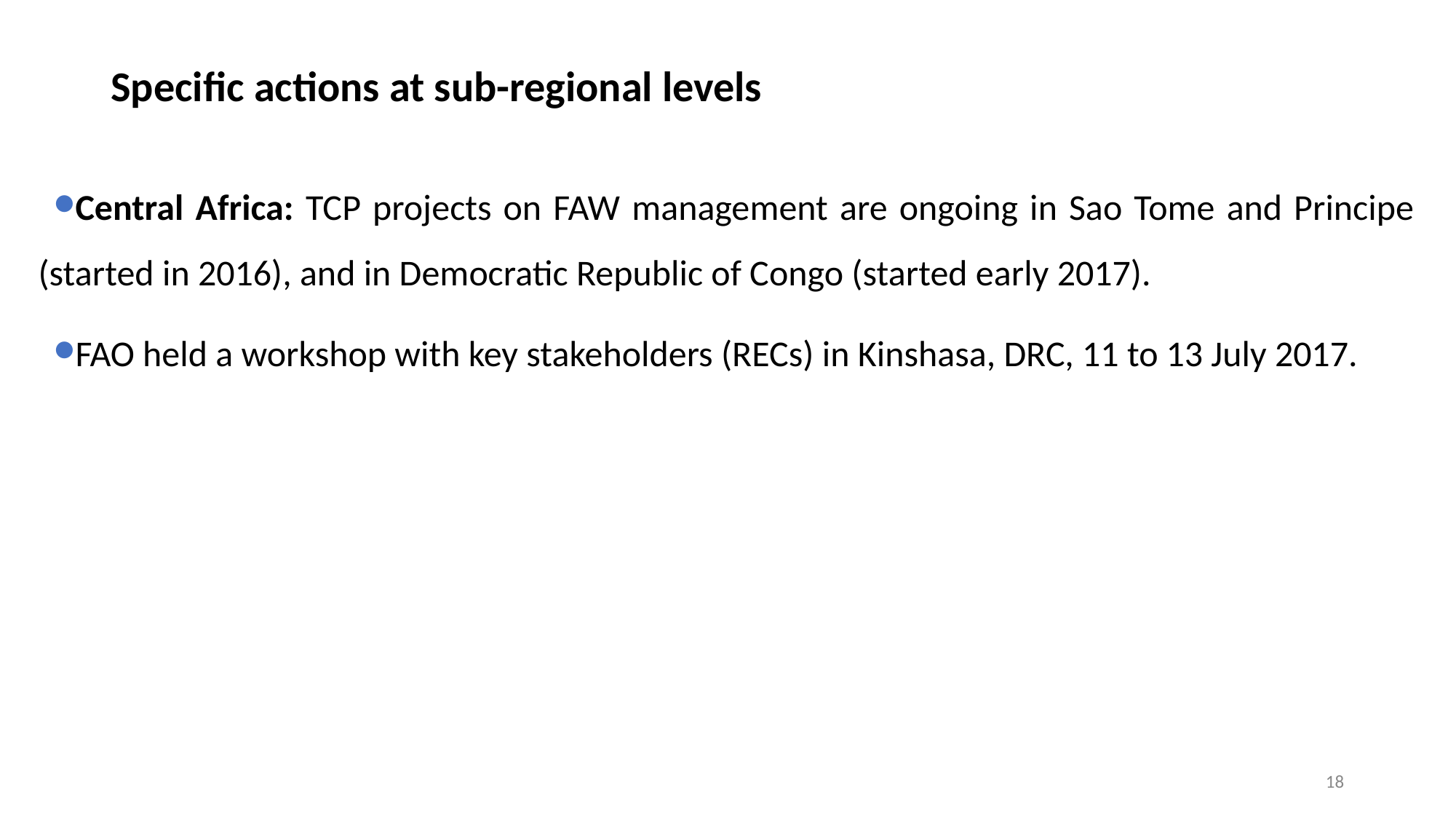

# Specific actions at sub-regional levels
Central Africa: TCP projects on FAW management are ongoing in Sao Tome and Principe (started in 2016), and in Democratic Republic of Congo (started early 2017).
FAO held a workshop with key stakeholders (RECs) in Kinshasa, DRC, 11 to 13 July 2017.

18